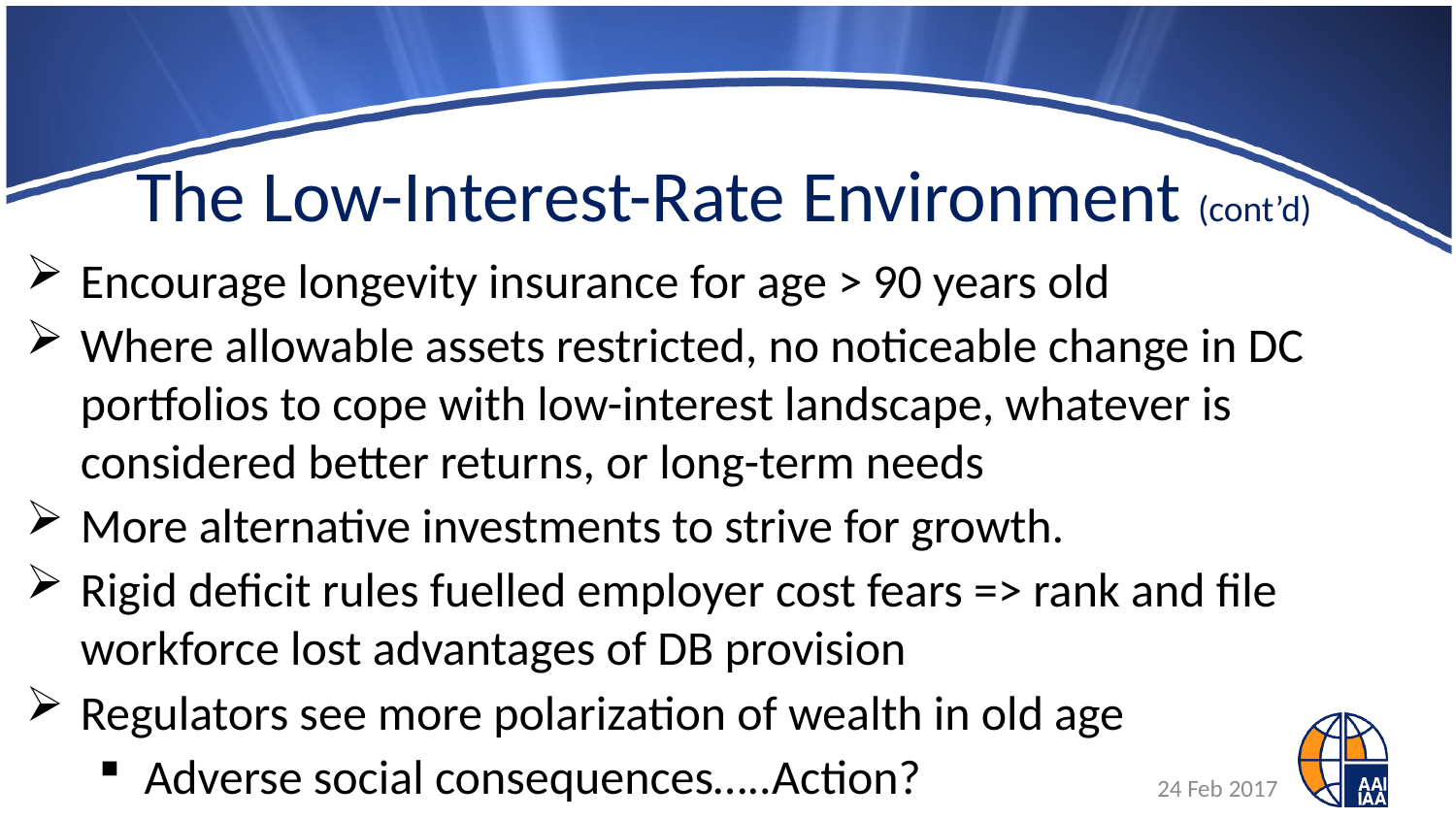

# The Low-Interest-Rate Environment (cont’d)
Encourage longevity insurance for age > 90 years old
Where allowable assets restricted, no noticeable change in DC portfolios to cope with low-interest landscape, whatever is considered better returns, or long-term needs
More alternative investments to strive for growth.
Rigid deficit rules fuelled employer cost fears => rank and file workforce lost advantages of DB provision
Regulators see more polarization of wealth in old age
Adverse social consequences…..Action?
24 Feb 2017